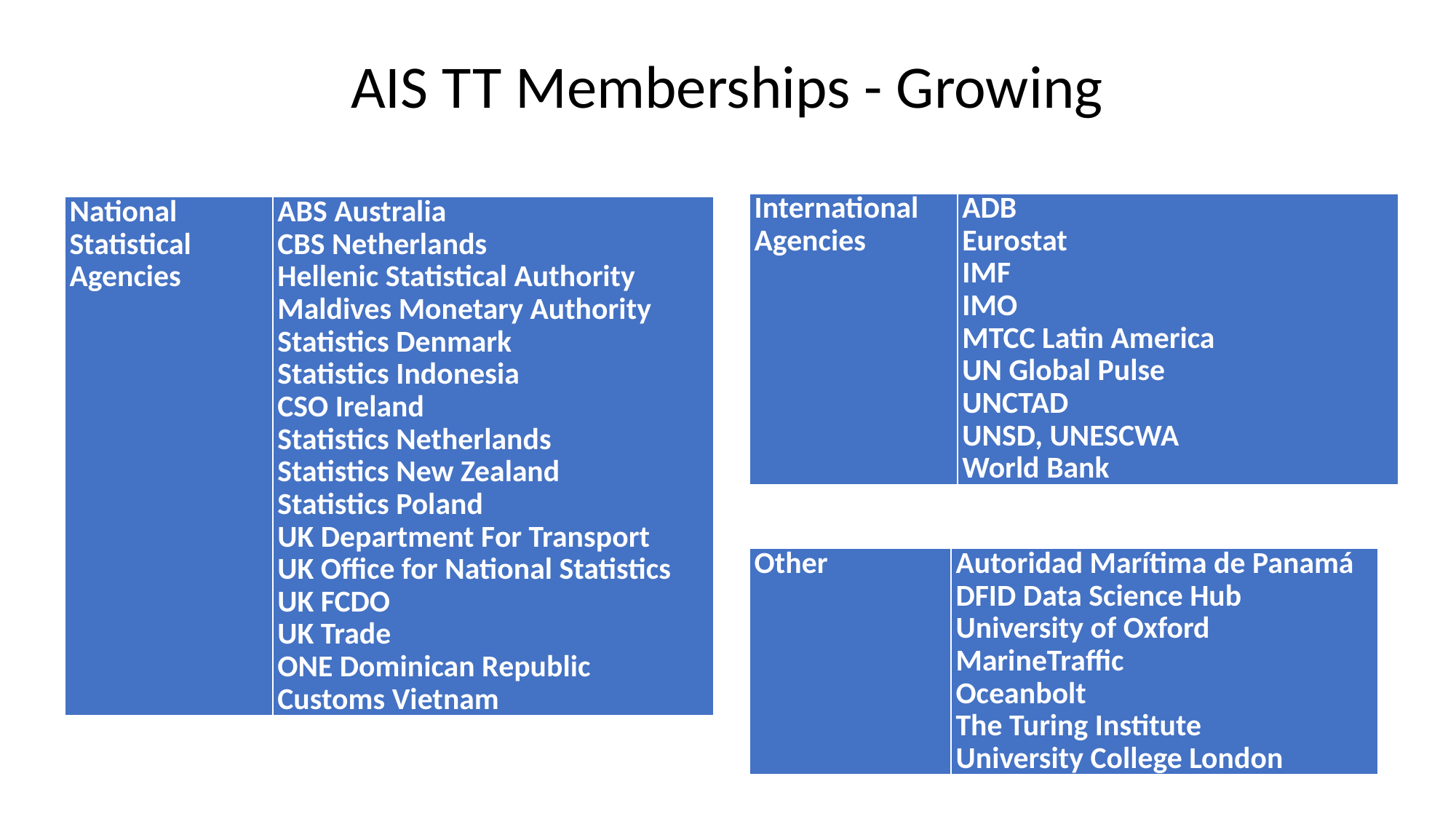

# AIS TT Memberships - Growing
| International Agencies | ADB Eurostat IMF IMO MTCC Latin America UN Global Pulse UNCTAD UNSD, UNESCWA World Bank |
| --- | --- |
| National Statistical Agencies | ABS Australia CBS Netherlands Hellenic Statistical Authority Maldives Monetary Authority Statistics Denmark Statistics Indonesia CSO Ireland Statistics Netherlands Statistics New Zealand Statistics Poland UK Department For Transport UK Office for National Statistics UK FCDO UK Trade ONE Dominican Republic Customs Vietnam |
| --- | --- |
| Other | Autoridad Marítima de Panamá DFID Data Science Hub University of Oxford MarineTraffic Oceanbolt The Turing Institute University College London |
| --- | --- |